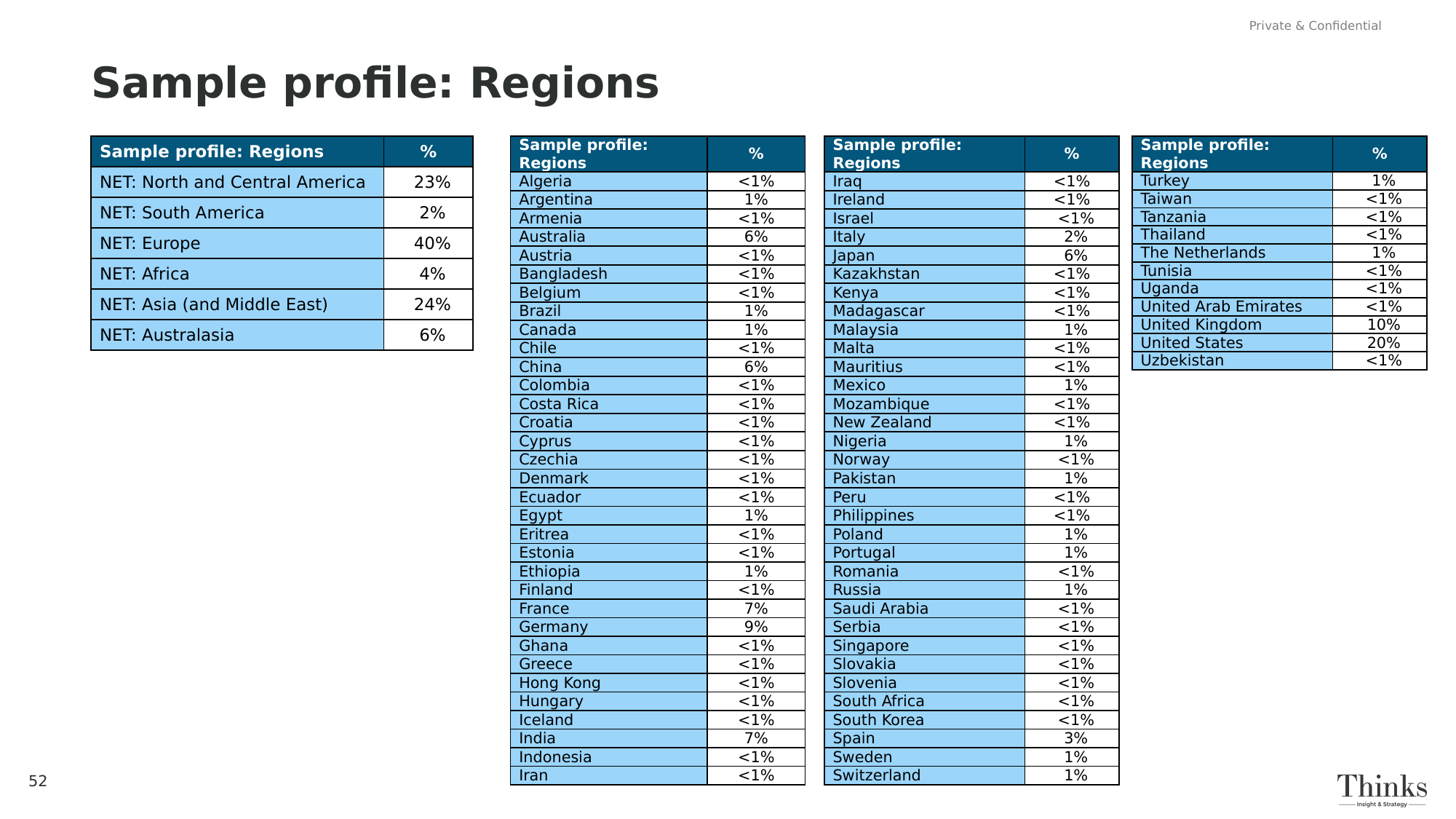

Private & Confidential
Sample profile: Regions
| Sample profile: Regions | % |
| --- | --- |
| NET: North and Central America | 23% |
| NET: South America | 2% |
| NET: Europe | 40% |
| NET: Africa | 4% |
| NET: Asia (and Middle East) | 24% |
| NET: Australasia | 6% |
| Sample profile: Regions | % |
| --- | --- |
| Algeria | <1% |
| Argentina | 1% |
| Armenia | <1% |
| Australia | 6% |
| Austria | <1% |
| Bangladesh | <1% |
| Belgium | <1% |
| Brazil | 1% |
| Canada | 1% |
| Chile | <1% |
| China | 6% |
| Colombia | <1% |
| Costa Rica | <1% |
| Croatia | <1% |
| Cyprus | <1% |
| Czechia | <1% |
| Denmark | <1% |
| Ecuador | <1% |
| Egypt | 1% |
| Eritrea | <1% |
| Estonia | <1% |
| Ethiopia | 1% |
| Finland | <1% |
| France | 7% |
| Germany | 9% |
| Ghana | <1% |
| Greece | <1% |
| Hong Kong | <1% |
| Hungary | <1% |
| Iceland | <1% |
| India | 7% |
| Indonesia | <1% |
| Iran | <1% |
| Sample profile: Regions | % |
| --- | --- |
| Iraq | <1% |
| Ireland | <1% |
| Israel | <1% |
| Italy | 2% |
| Japan | 6% |
| Kazakhstan | <1% |
| Kenya | <1% |
| Madagascar | <1% |
| Malaysia | 1% |
| Malta | <1% |
| Mauritius | <1% |
| Mexico | 1% |
| Mozambique | <1% |
| New Zealand | <1% |
| Nigeria | 1% |
| Norway | <1% |
| Pakistan | 1% |
| Peru | <1% |
| Philippines | <1% |
| Poland | 1% |
| Portugal | 1% |
| Romania | <1% |
| Russia | 1% |
| Saudi Arabia | <1% |
| Serbia | <1% |
| Singapore | <1% |
| Slovakia | <1% |
| Slovenia | <1% |
| South Africa | <1% |
| South Korea | <1% |
| Spain | 3% |
| Sweden | 1% |
| Switzerland | 1% |
| Sample profile: Regions | % |
| --- | --- |
| Turkey | 1% |
| Taiwan | <1% |
| Tanzania | <1% |
| Thailand | <1% |
| The Netherlands | 1% |
| Tunisia | <1% |
| Uganda | <1% |
| United Arab Emirates | <1% |
| United Kingdom | 10% |
| United States | 20% |
| Uzbekistan | <1% |

52